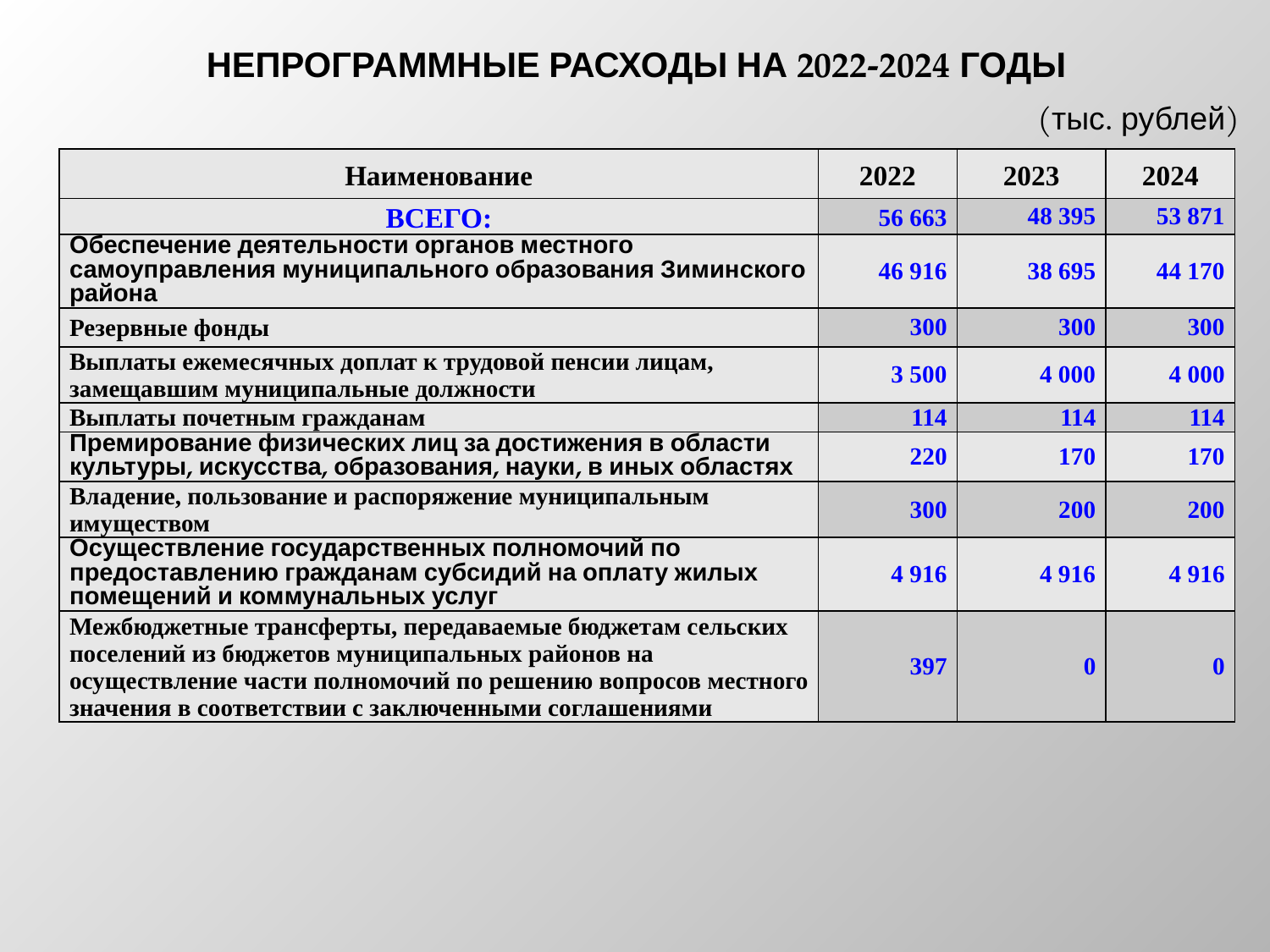

НЕПРОГРАММНЫЕ РАСХОДЫ НА 2022-2024 ГОДЫ
(тыс. рублей)
| Наименование | 2022 | 2023 | 2024 |
| --- | --- | --- | --- |
| ВСЕГО: | 56 663 | 48 395 | 53 871 |
| Обеспечение деятельности органов местного самоуправления муниципального образования Зиминского района | 46 916 | 38 695 | 44 170 |
| Резервные фонды | 300 | 300 | 300 |
| Выплаты ежемесячных доплат к трудовой пенсии лицам, замещавшим муниципальные должности | 3 500 | 4 000 | 4 000 |
| Выплаты почетным гражданам | 114 | 114 | 114 |
| Премирование физических лиц за достижения в области культуры, искусства, образования, науки, в иных областях | 220 | 170 | 170 |
| Владение, пользование и распоряжение муниципальным имуществом | 300 | 200 | 200 |
| Осуществление государственных полномочий по предоставлению гражданам субсидий на оплату жилых помещений и коммунальных услуг | 4 916 | 4 916 | 4 916 |
| Межбюджетные трансферты, передаваемые бюджетам сельских поселений из бюджетов муниципальных районов на осуществление части полномочий по решению вопросов местного значения в соответствии с заключенными соглашениями | 397 | 0 | 0 |